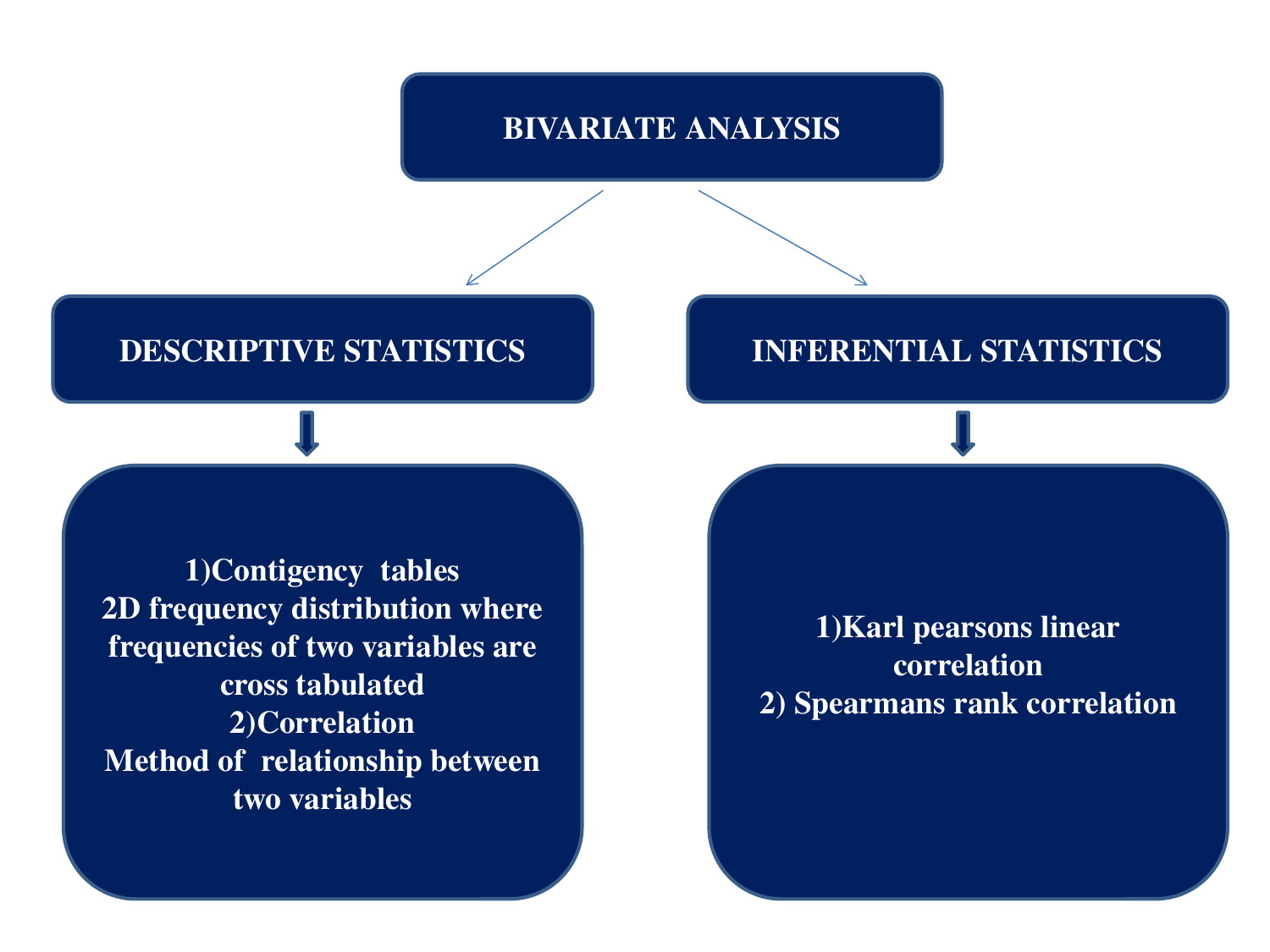

BIVARIATE ANALYSIS
DESCRIPTIVE STATISTICS
INFERENTIAL STATISTICS

1)Contigency  tables
2D frequency distribution where frequencies of two variables are cross tabulated
2)Correlation
Method of  relationship between two variables
1)Karl pearsons linear correlation
2) Spearmans rank correlation